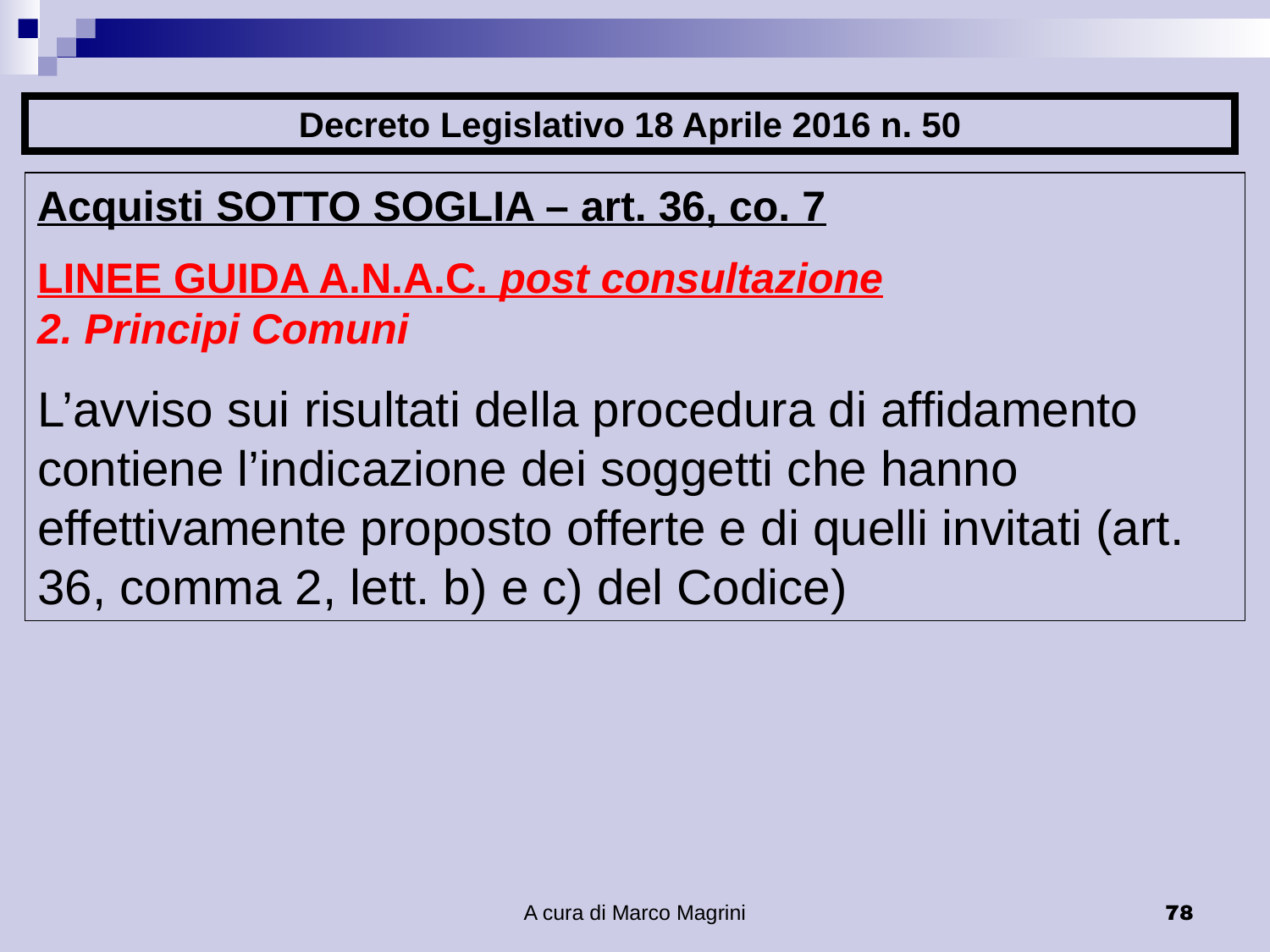

Decreto Legislativo 18 Aprile 2016 n. 50
Acquisti SOTTO SOGLIA – art. 36, co. 7

LINEE GUIDA A.N.A.C. post consultazione
2. Principi Comuni

L’avviso sui risultati della procedura di affidamento contiene l’indicazione dei soggetti che hanno effettivamente proposto offerte e di quelli invitati (art. 36, comma 2, lett. b) e c) del Codice)

A cura di Marco Magrini
78